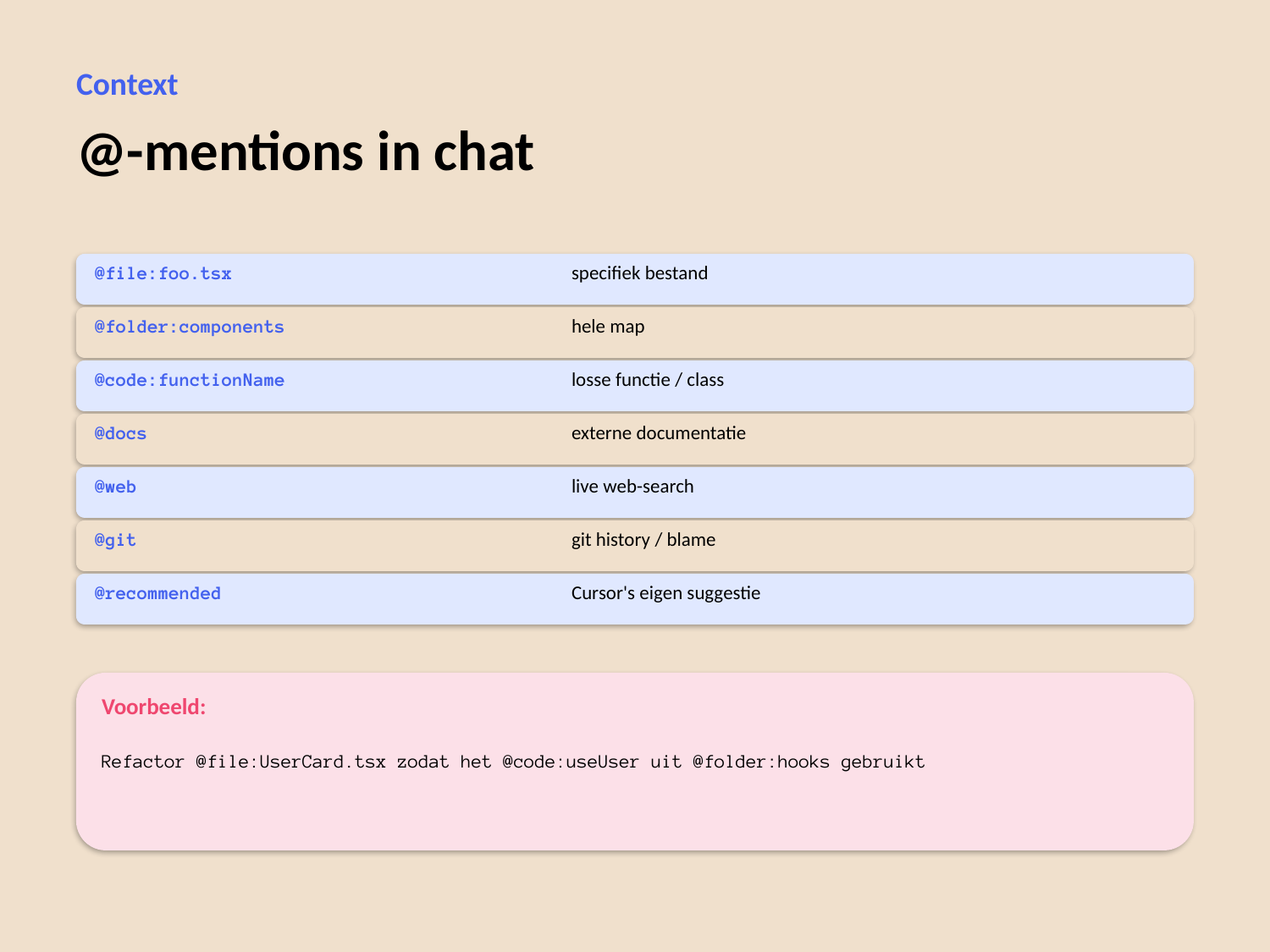

Context
@-mentions in chat

@file:foo.tsx
specifiek bestand

@folder:components
hele map

@code:functionName
losse functie / class

@docs
externe documentatie

@web
live web-search

@git
git history / blame

@recommended
Cursor's eigen suggestie

Voorbeeld:
Refactor @file:UserCard.tsx zodat het @code:useUser uit @folder:hooks gebruikt